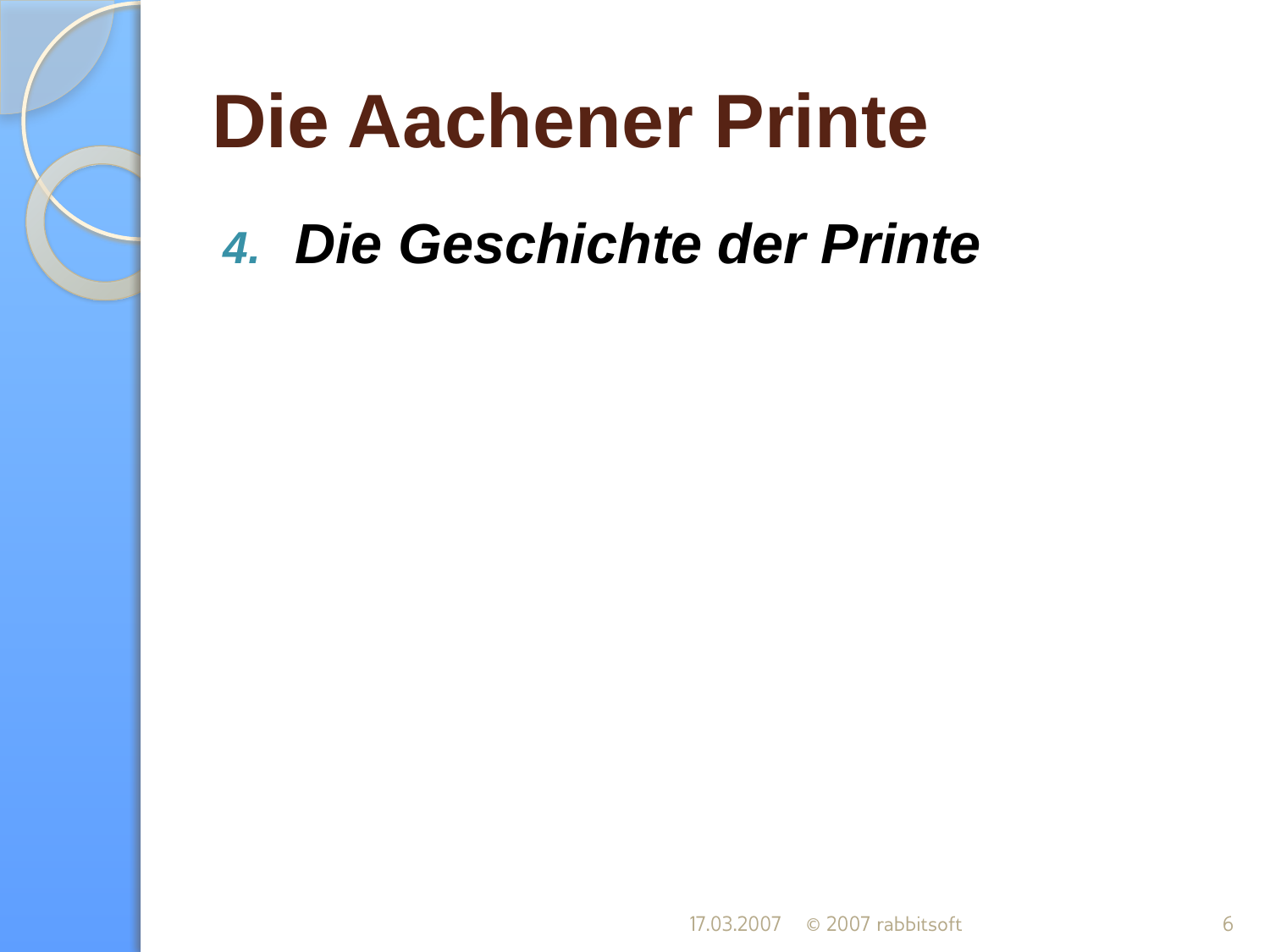

# Die Aachener Printe
Die Geschichte der Printe
17.03.2007
© 2007 rabbitsoft
6